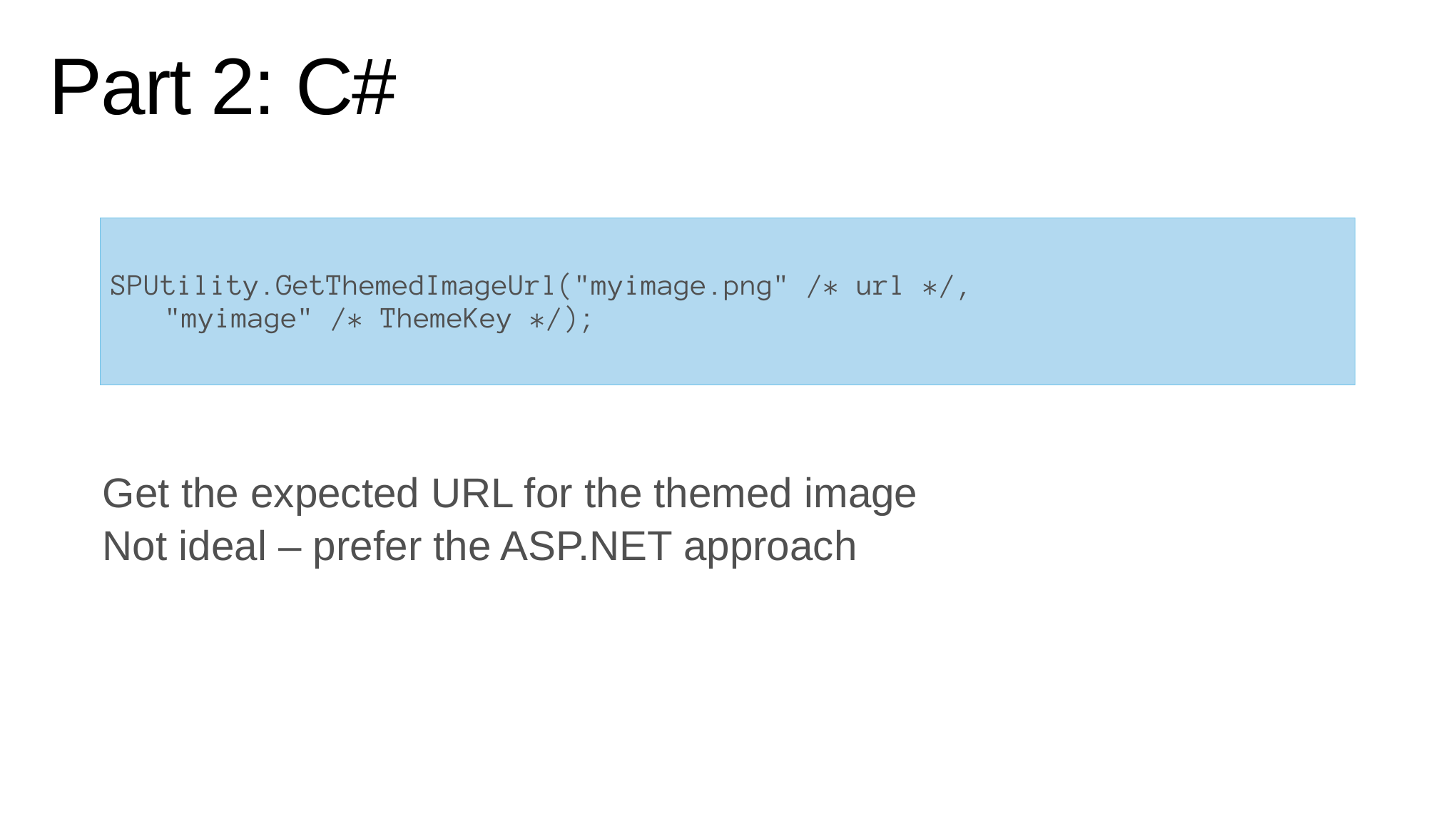

# Part 2: C#
SPUtility.GetThemedImageUrl("myimage.png" /* url */,
"myimage" /* ThemeKey */);
Get the expected URL for the themed image
Not ideal – prefer the ASP.NET approach